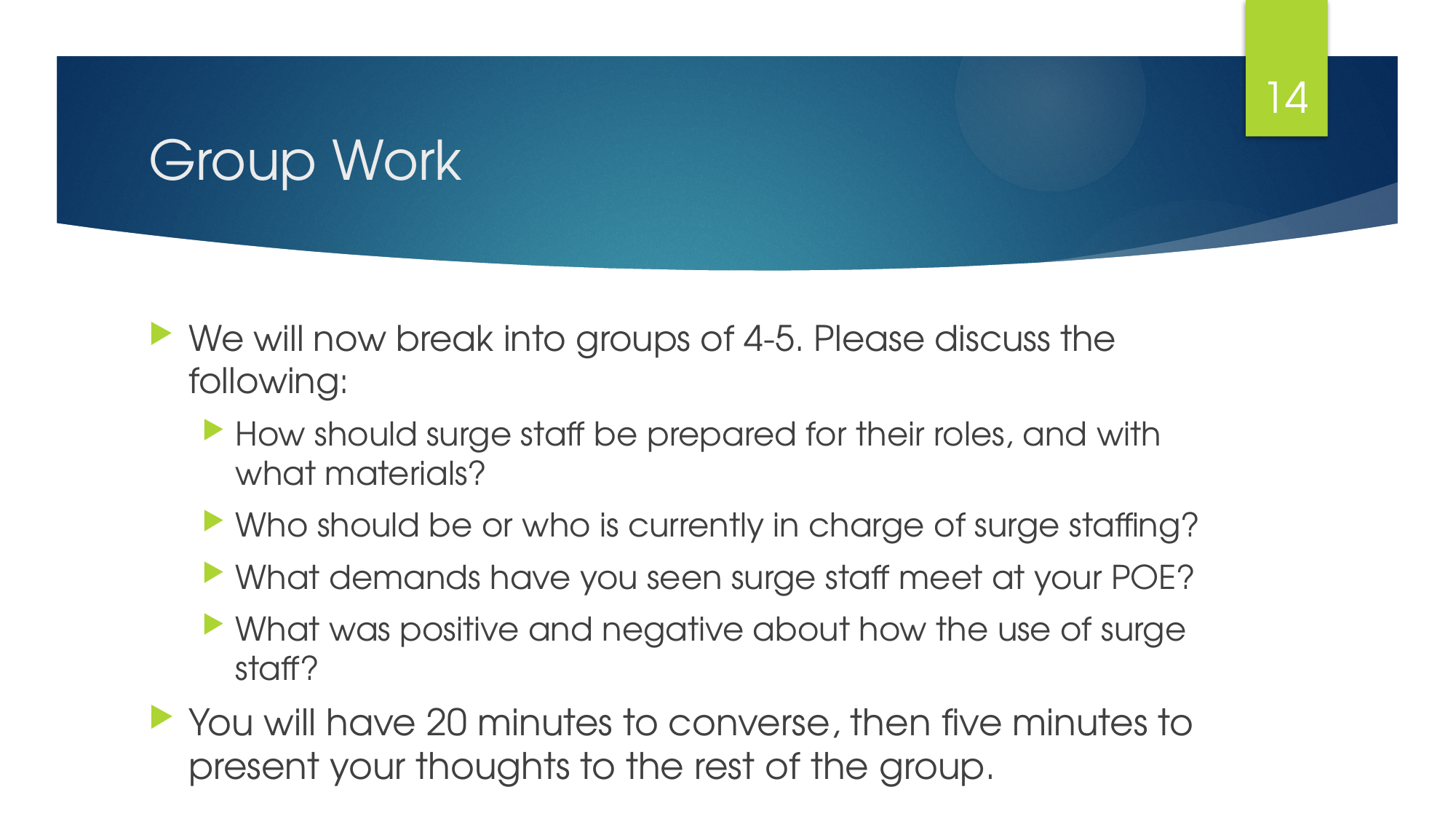

14
# Group Work
We will now break into groups of 4-5. Please discuss the following:
How should surge staff be prepared for their roles, and with what materials?
Who should be or who is currently in charge of surge staffing?
What demands have you seen surge staff meet at your POE?
What was positive and negative about how the use of surge staff?
You will have 20 minutes to converse, then five minutes to present your thoughts to the rest of the group.